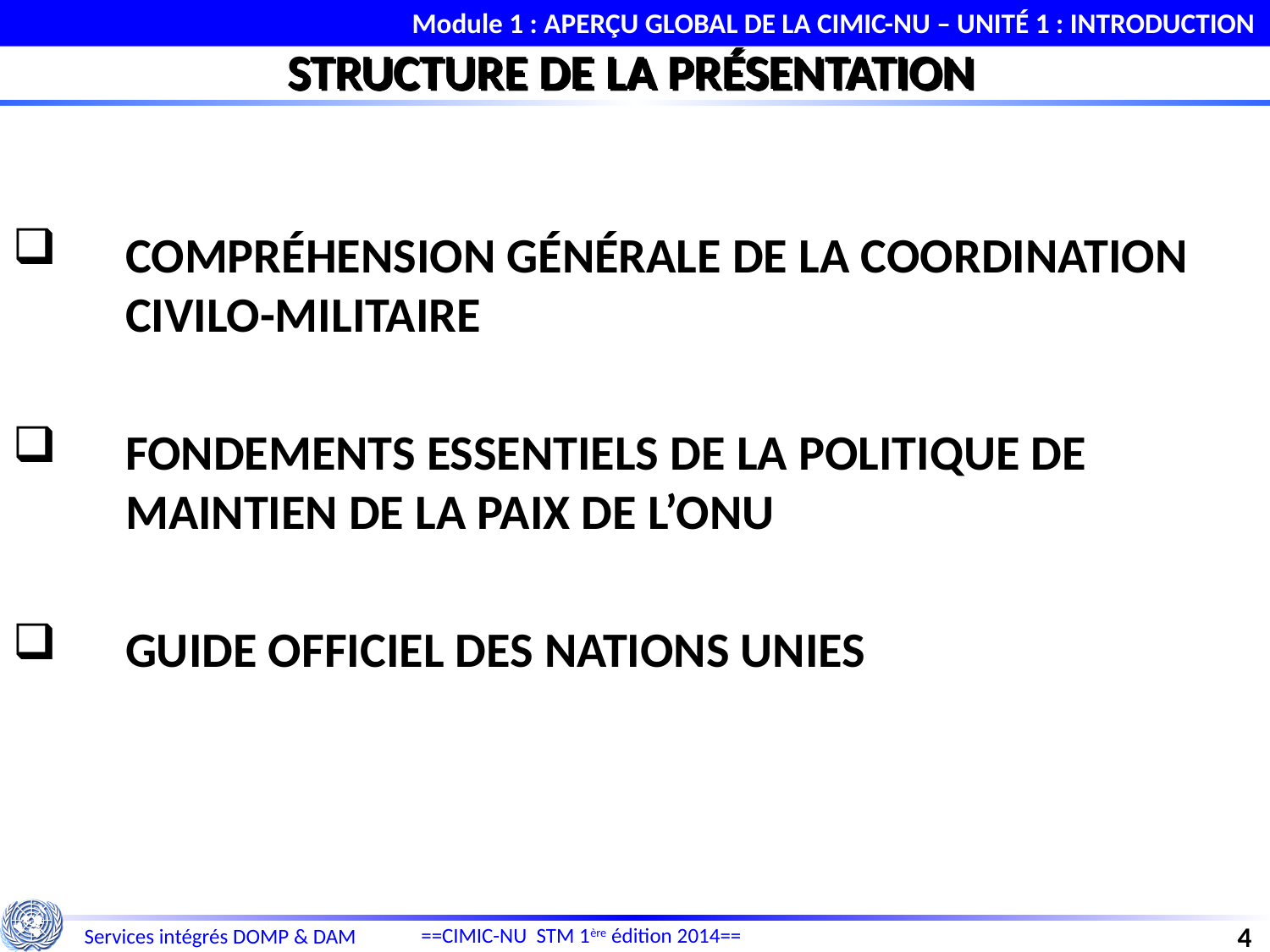

Module 1 : APERÇU GLOBAL DE LA CIMIC-NU – UNITÉ 1 : INTRODUCTION
STRUCTURE DE LA PRÉSENTATION

COMPRÉHENSION GÉNÉRALE DE LA COORDINATION CIVILO-MILITAIRE

FONDEMENTS ESSENTIELS DE LA POLITIQUE DE MAINTIEN DE LA PAIX DE L’ONU

GUIDE OFFICIEL DES NATIONS UNIES

4
==CIMIC-NU  STM 1ère édition 2014==
Services intégrés DOMP & DAM